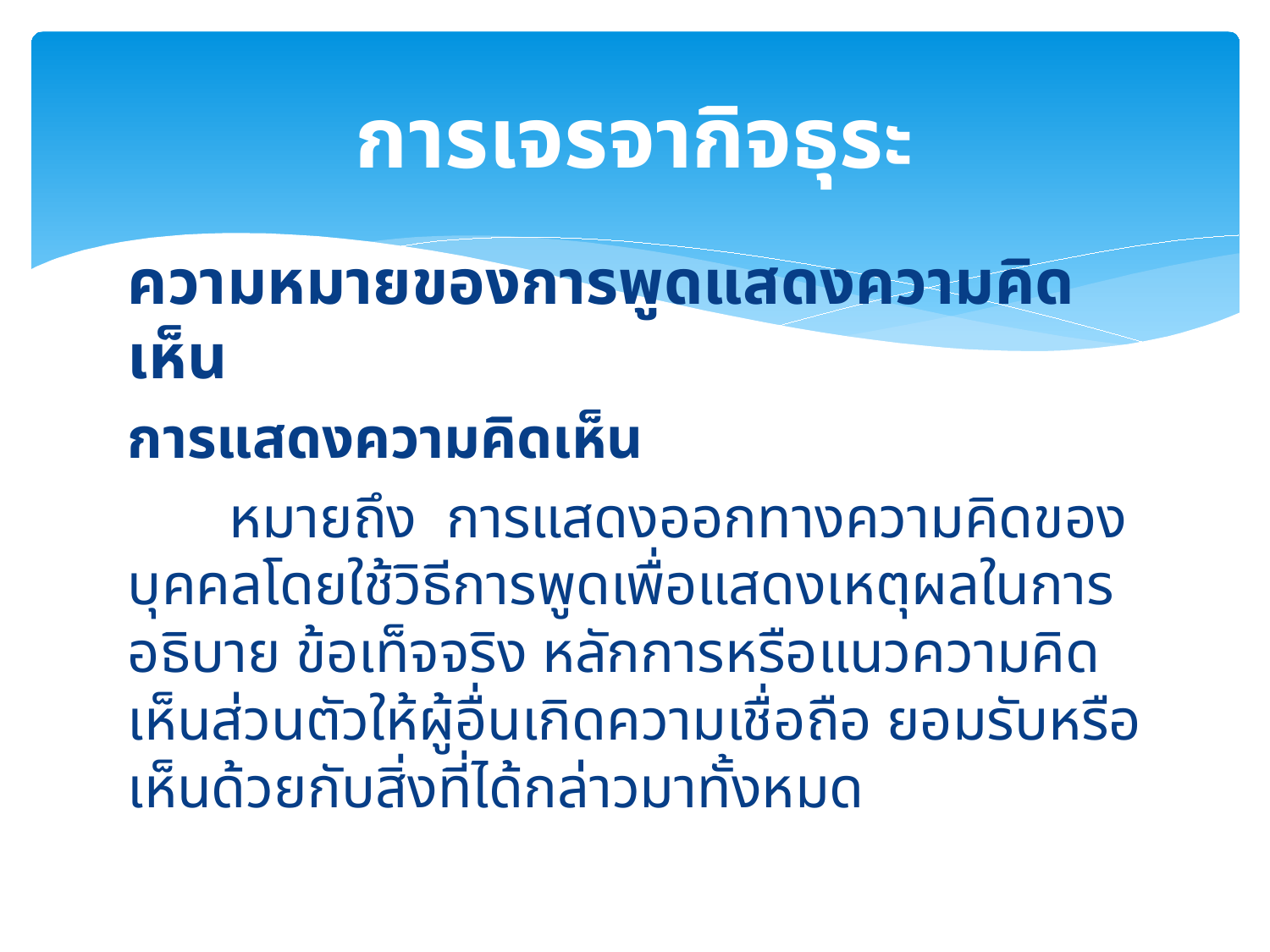

# การเจรจากิจธุระ
ความหมายของการพูดแสดงความคิดเห็น
การแสดงความคิดเห็น
	หมายถึง  การแสดงออกทางความคิดของบุคคลโดยใช้วิธีการพูดเพื่อแสดงเหตุผลในการอธิบาย ข้อเท็จจริง หลักการหรือแนวความคิดเห็นส่วนตัวให้ผู้อื่นเกิดความเชื่อถือ ยอมรับหรือเห็นด้วยกับสิ่งที่ได้กล่าวมาทั้งหมด